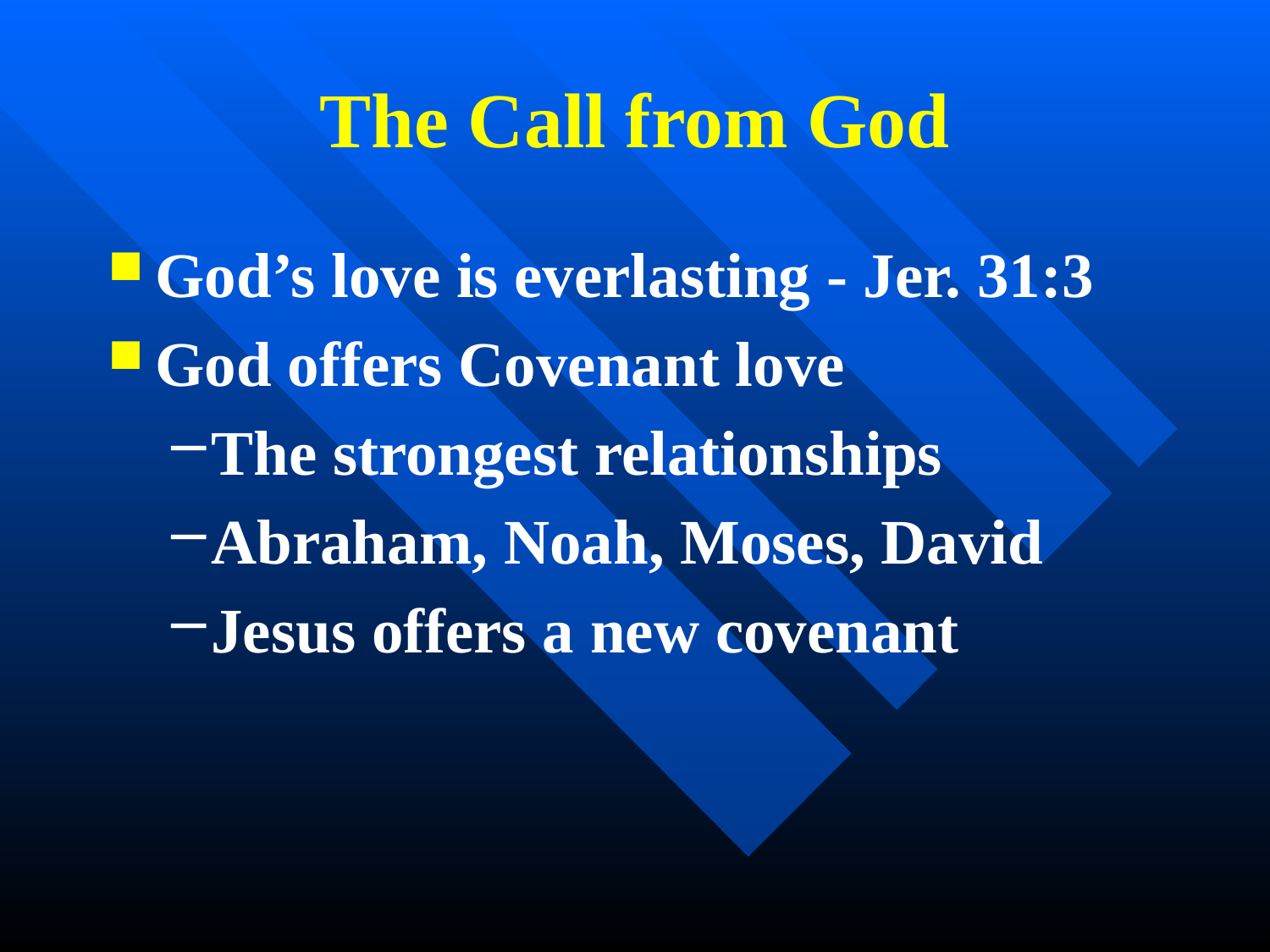

# The Call from God
God’s love is everlasting - Jer. 31:3
God offers Covenant love
The strongest relationships
Abraham, Noah, Moses, David
Jesus offers a new covenant